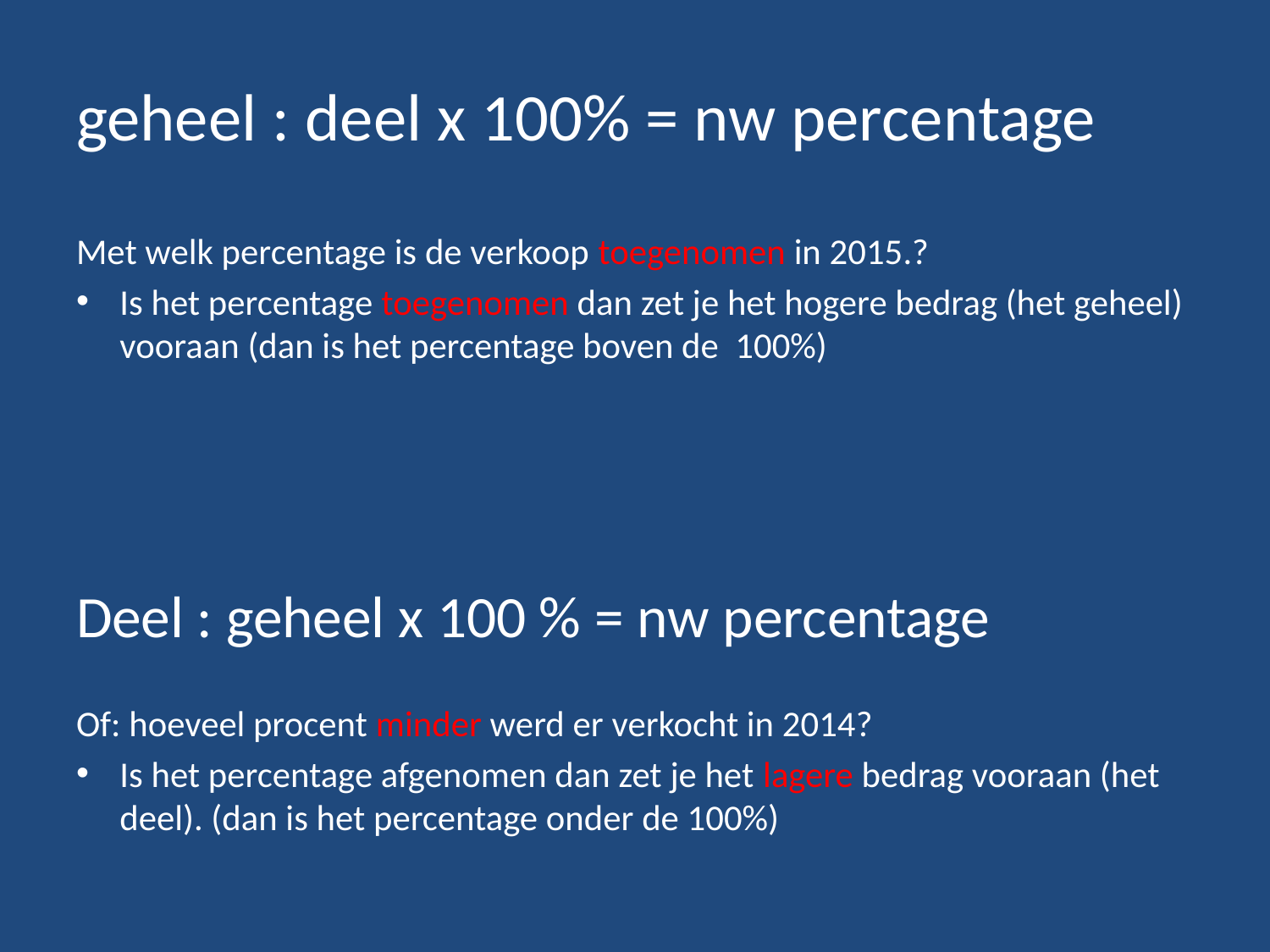

# geheel : deel x 100% = nw percentage
Met welk percentage is de verkoop toegenomen in 2015.?
Is het percentage toegenomen dan zet je het hogere bedrag (het geheel) vooraan (dan is het percentage boven de  100%)

Deel : geheel x 100 % = nw percentage
Of: hoeveel procent minder werd er verkocht in 2014?
Is het percentage afgenomen dan zet je het lagere bedrag vooraan (het deel). (dan is het percentage onder de 100%)